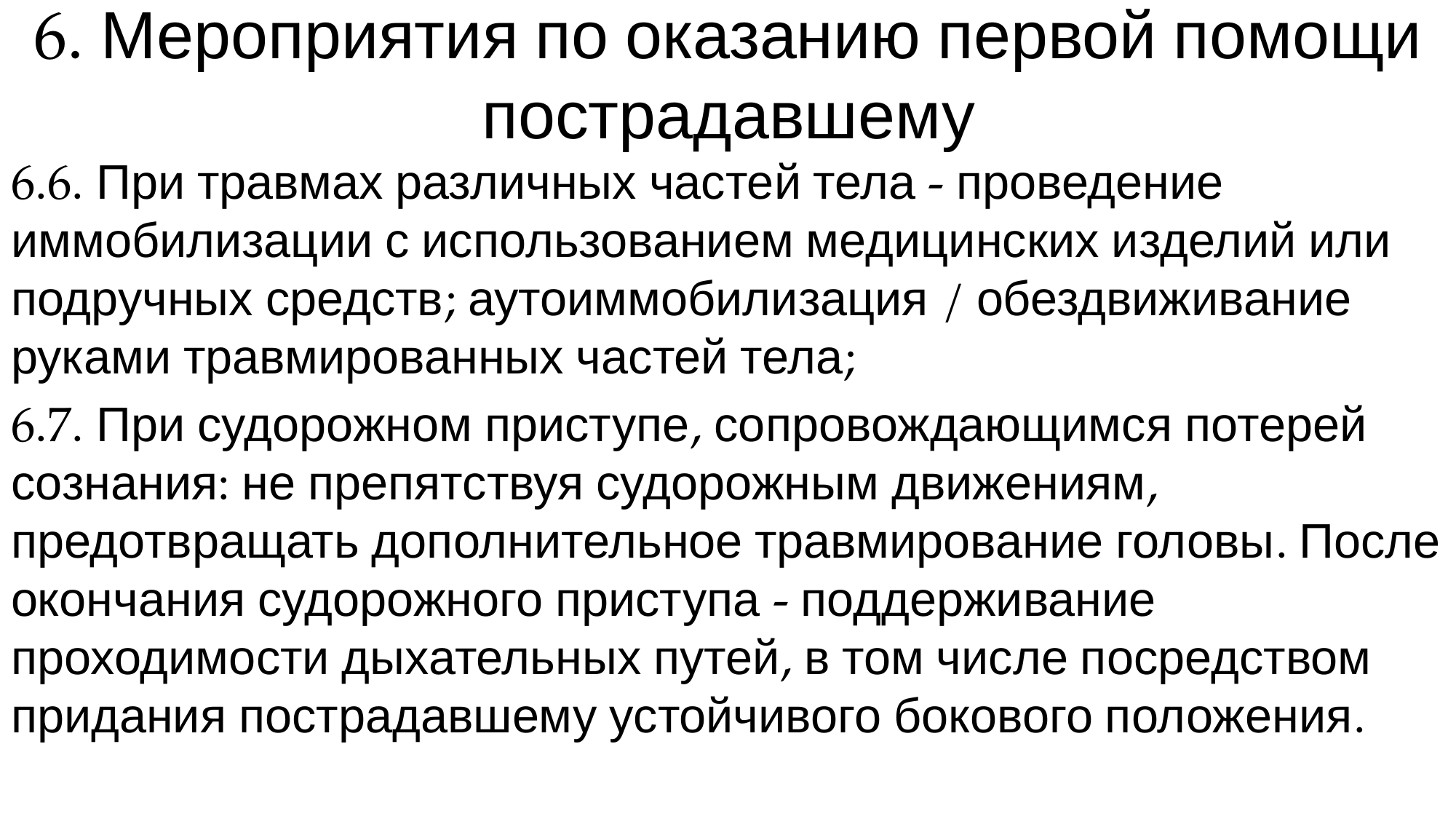

# 6. Мероприятия по оказанию первой помощи пострадавшему
6.6. При травмах различных частей тела - проведение иммобилизации с использованием медицинских изделий или подручных средств; аутоиммобилизация / обездвиживание руками травмированных частей тела;
6.7. При судорожном приступе, сопровождающимся потерей сознания: не препятствуя судорожным движениям, предотвращать дополнительное травмирование головы. После окончания судорожного приступа - поддерживание проходимости дыхательных путей, в том числе посредством придания пострадавшему устойчивого бокового положения.